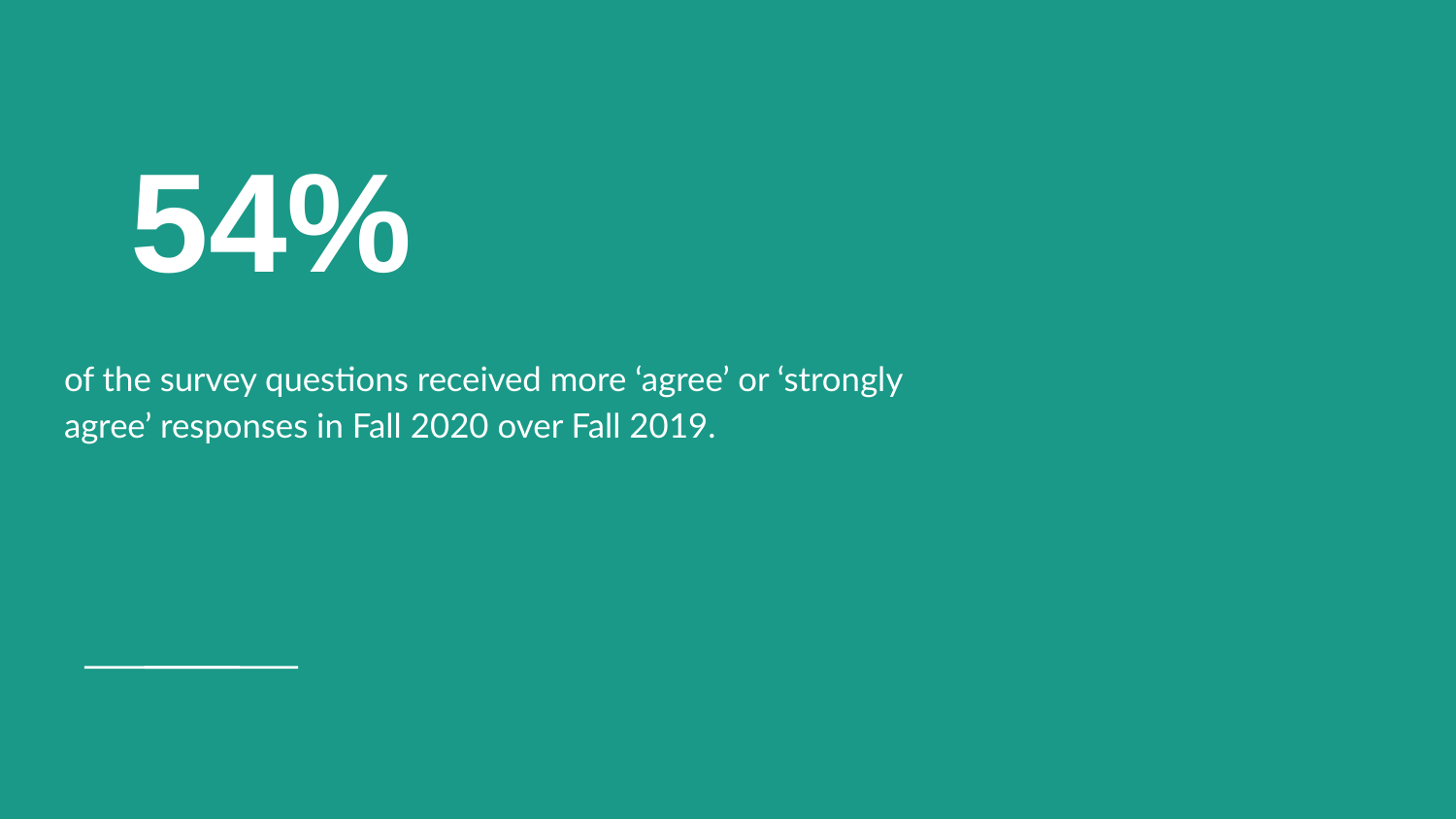

# 54%
of the survey questions received more ‘agree’ or ‘strongly agree’ responses in Fall 2020 over Fall 2019.